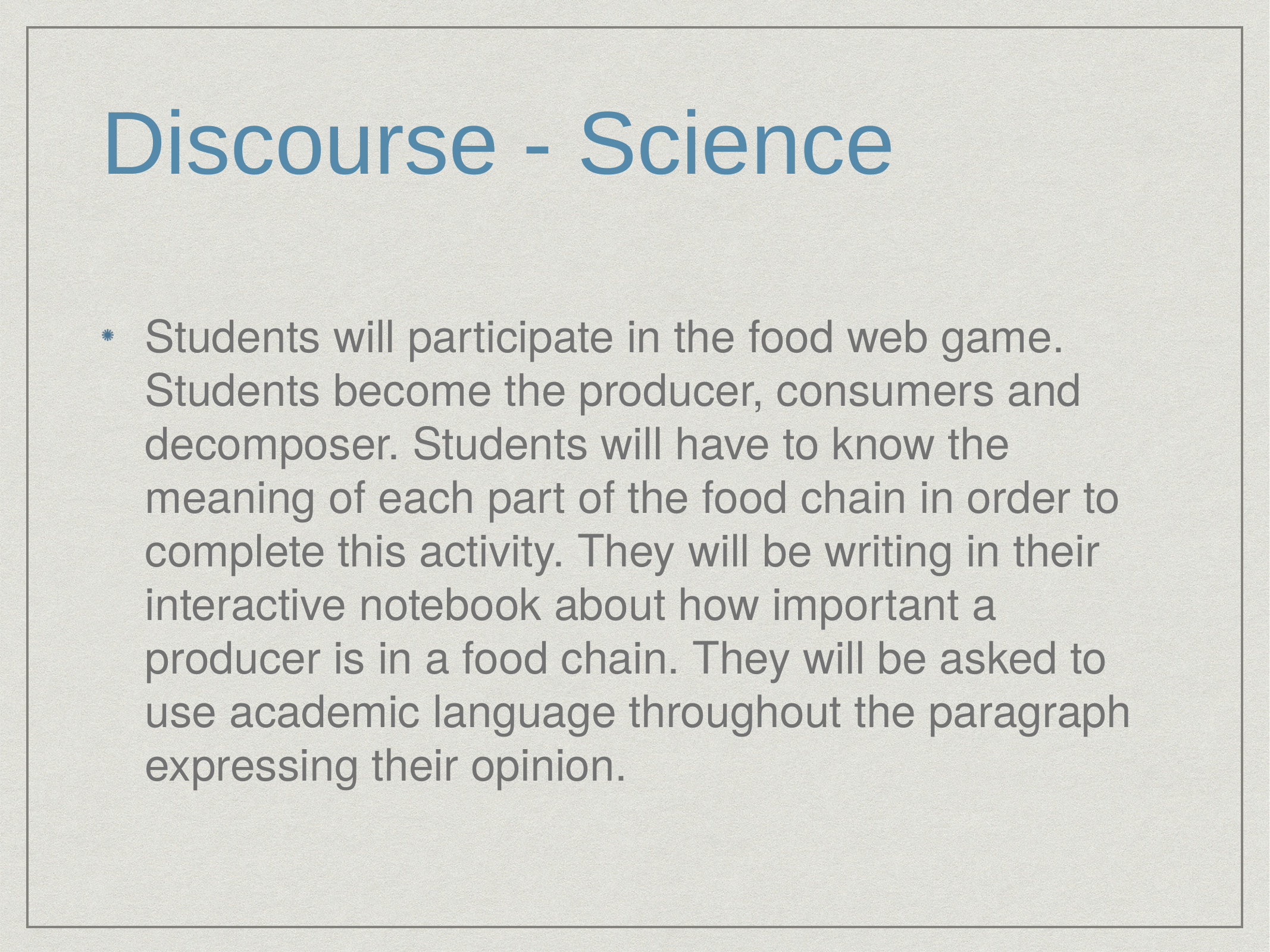

# Discourse - Science
Students will participate in the food web game. Students become the producer, consumers and decomposer. Students will have to know the meaning of each part of the food chain in order to complete this activity. They will be writing in their interactive notebook about how important a producer is in a food chain. They will be asked to use academic language throughout the paragraph expressing their opinion.